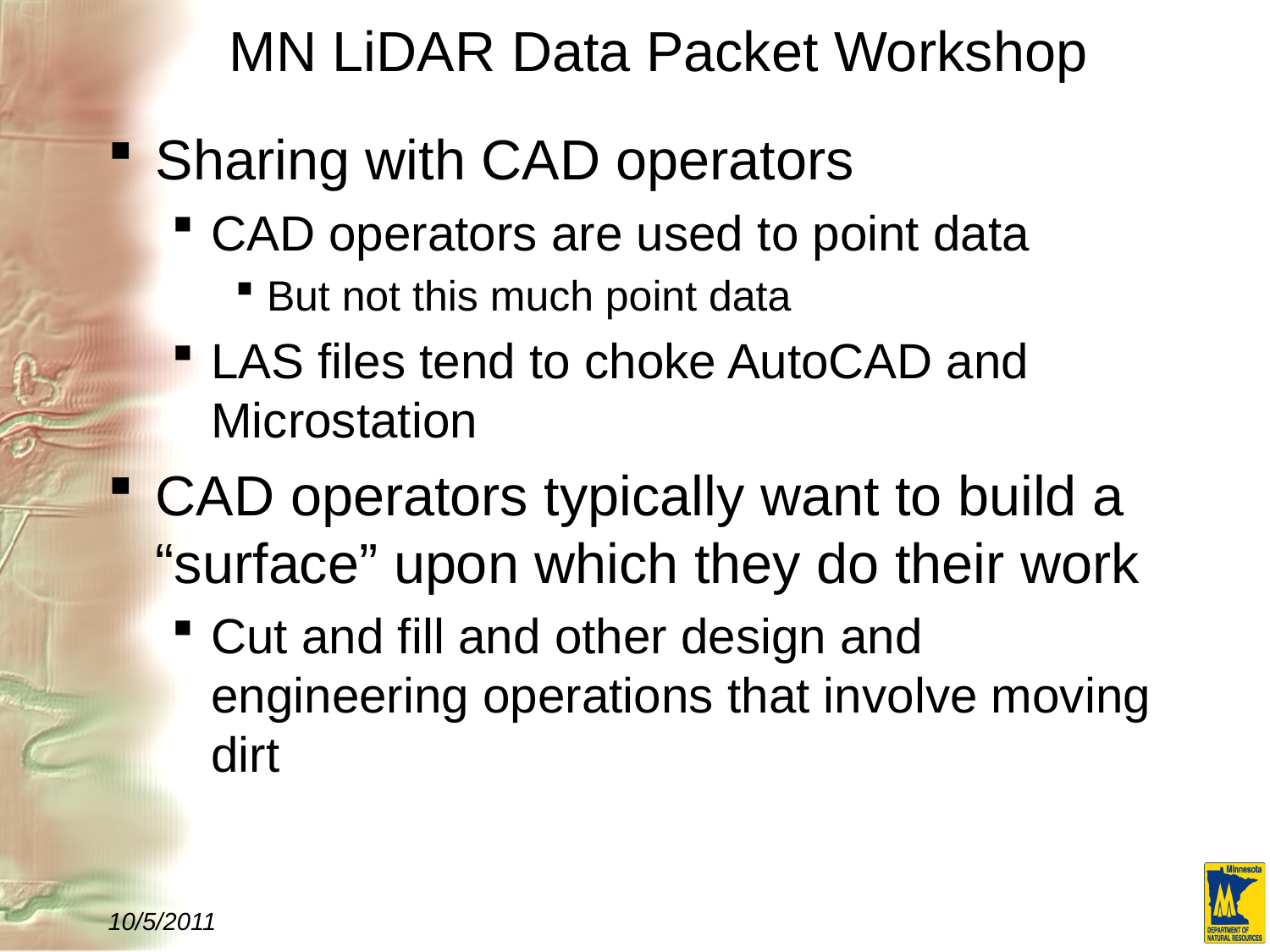

# MN LiDAR Data Packet Workshop
Sharing with CAD operators
CAD operators are used to point data
But not this much point data
LAS files tend to choke AutoCAD and Microstation
CAD operators typically want to build a “surface” upon which they do their work
Cut and fill and other design and engineering operations that involve moving dirt
10/5/2011